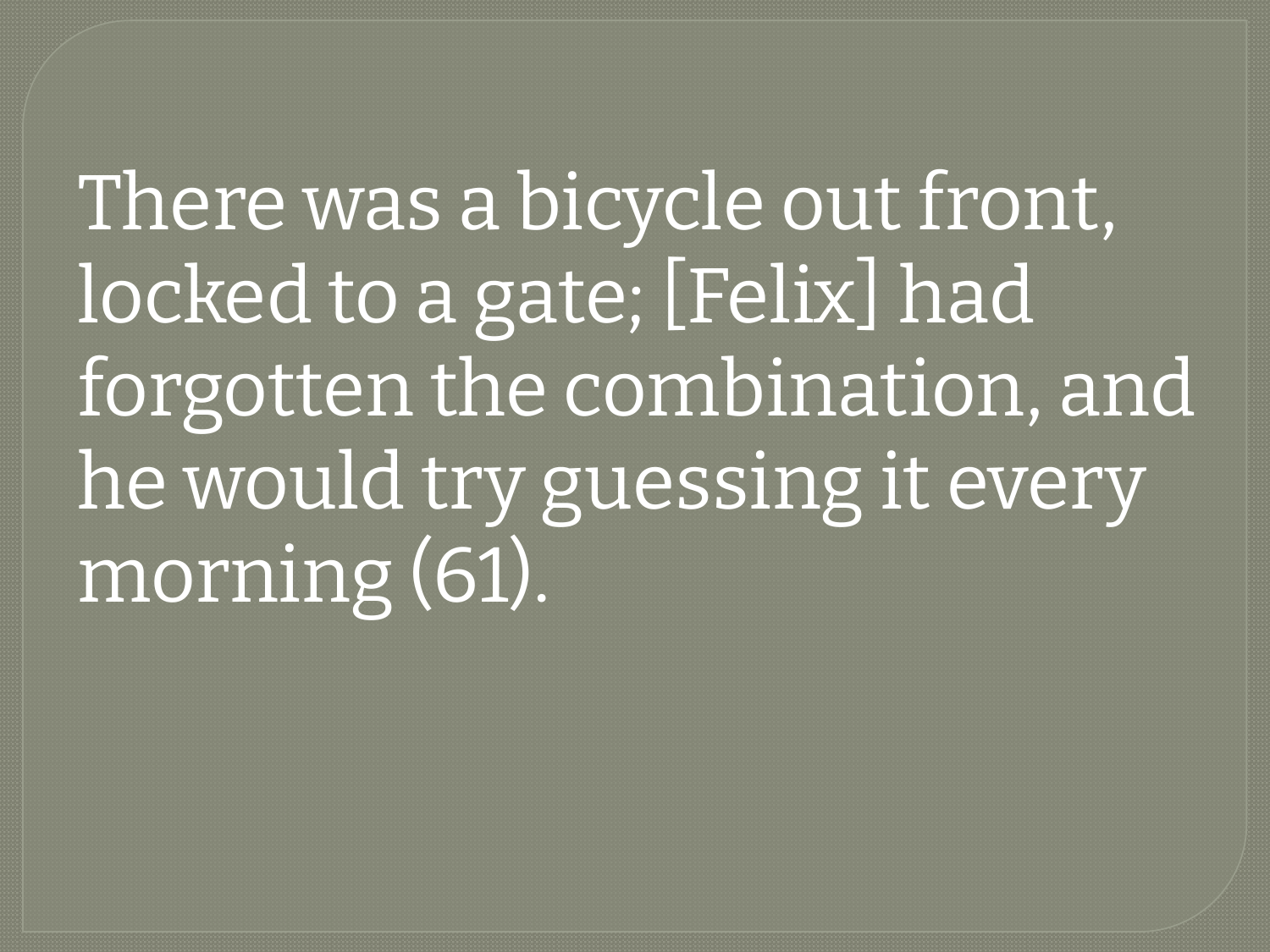

There was a bicycle out front, locked to a gate; [Felix] had forgotten the combination, and he would try guessing it every morning (61).